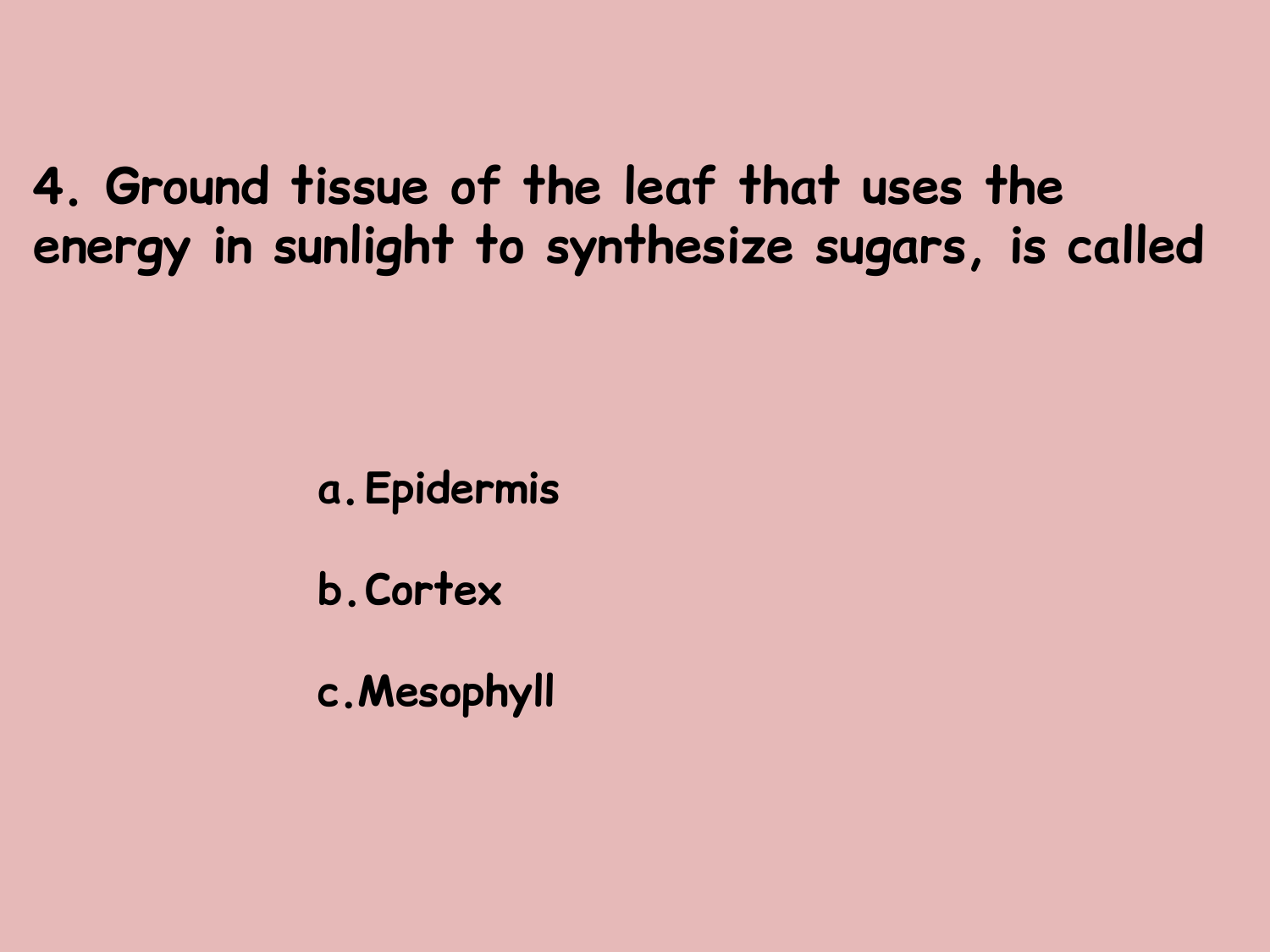

4. Ground tissue of the leaf that uses the energy in sunlight to synthesize sugars, is called

Epidermis

Cortex

c.Mesophyll